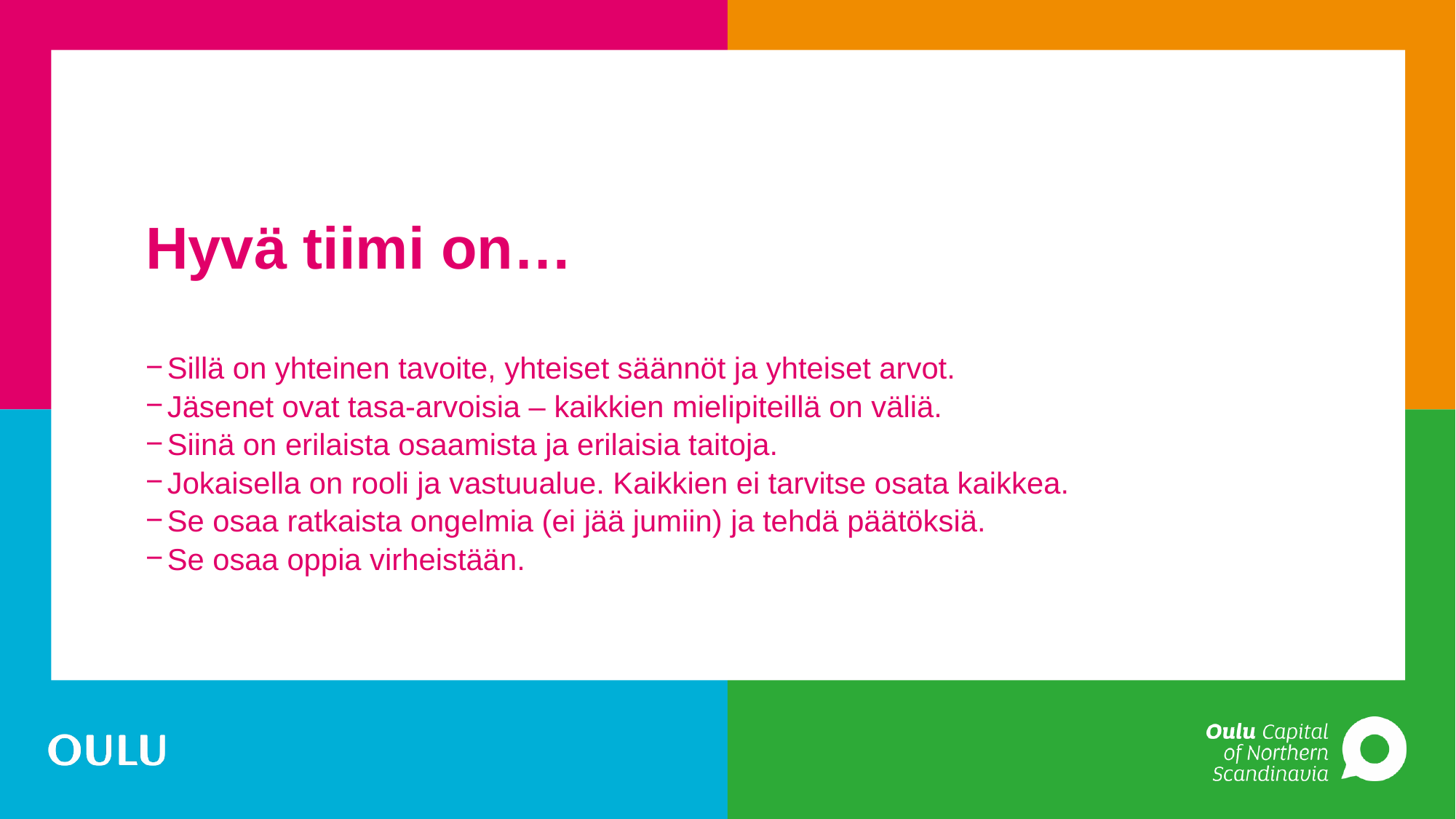

#
Hyvä tiimi on…
Sillä on yhteinen tavoite, yhteiset säännöt ja yhteiset arvot.
Jäsenet ovat tasa-arvoisia – kaikkien mielipiteillä on väliä.
Siinä on erilaista osaamista ja erilaisia taitoja.
Jokaisella on rooli ja vastuualue. Kaikkien ei tarvitse osata kaikkea.
Se osaa ratkaista ongelmia (ei jää jumiin) ja tehdä päätöksiä.
Se osaa oppia virheistään.